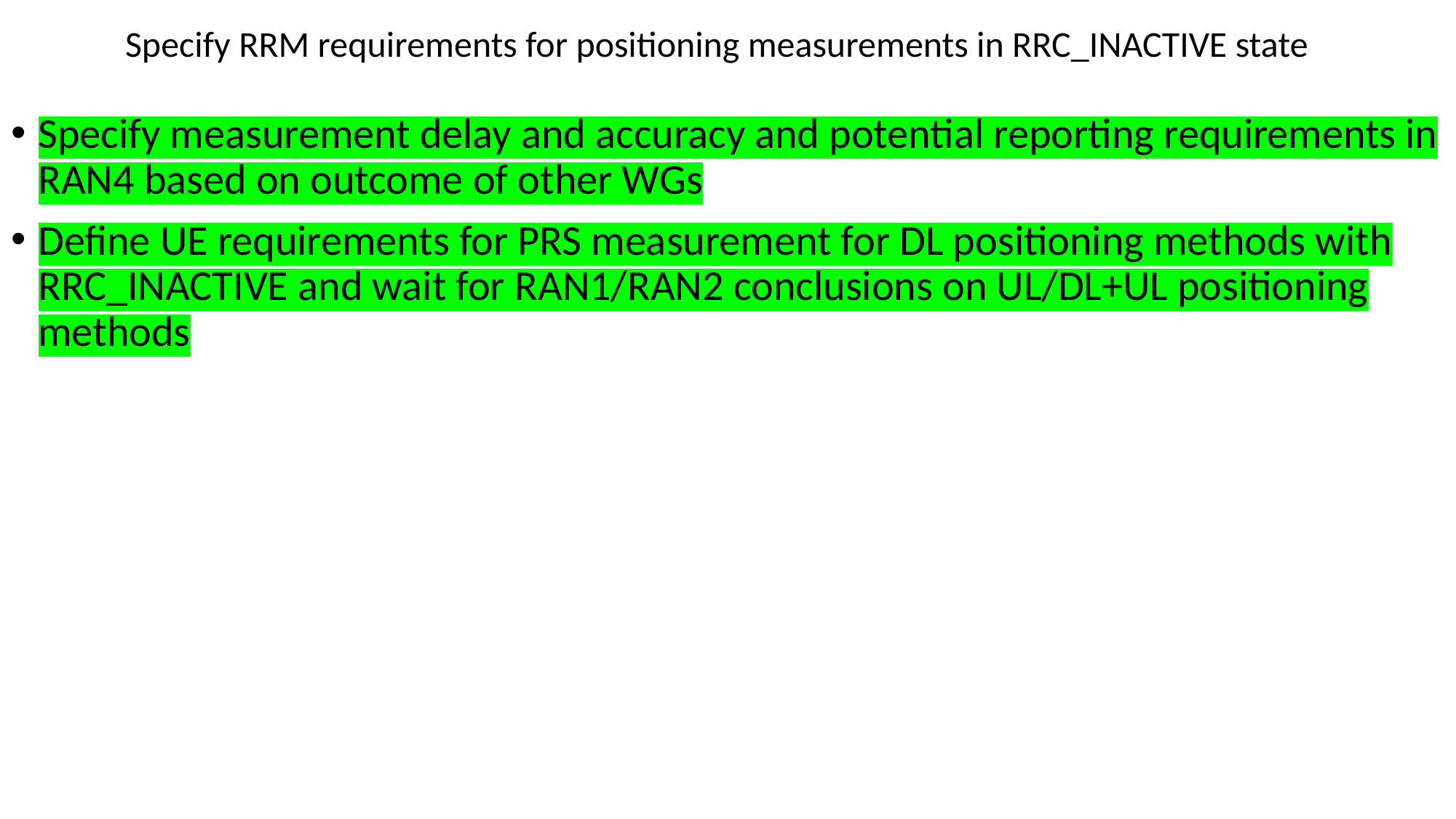

# Specify RRM requirements for positioning measurements in RRC_INACTIVE state
Specify measurement delay and accuracy and potential reporting requirements in RAN4 based on outcome of other WGs
Define UE requirements for PRS measurement for DL positioning methods with RRC_INACTIVE and wait for RAN1/RAN2 conclusions on UL/DL+UL positioning methods